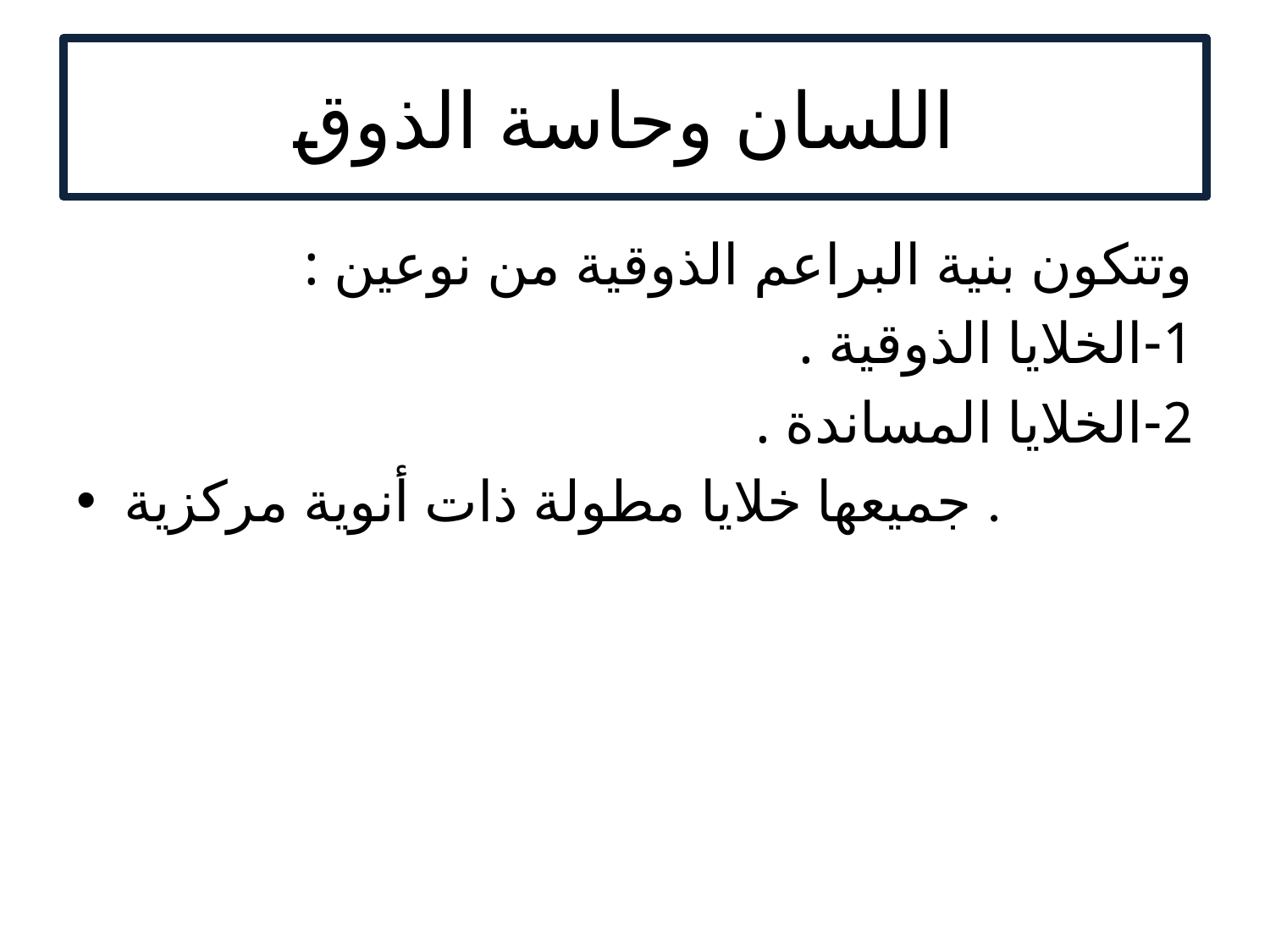

# اللسان وحاسة الذوق
وتتكون بنية البراعم الذوقية من نوعين :
1-الخلايا الذوقية .
2-الخلايا المساندة .
جميعها خلايا مطولة ذات أنوية مركزية .